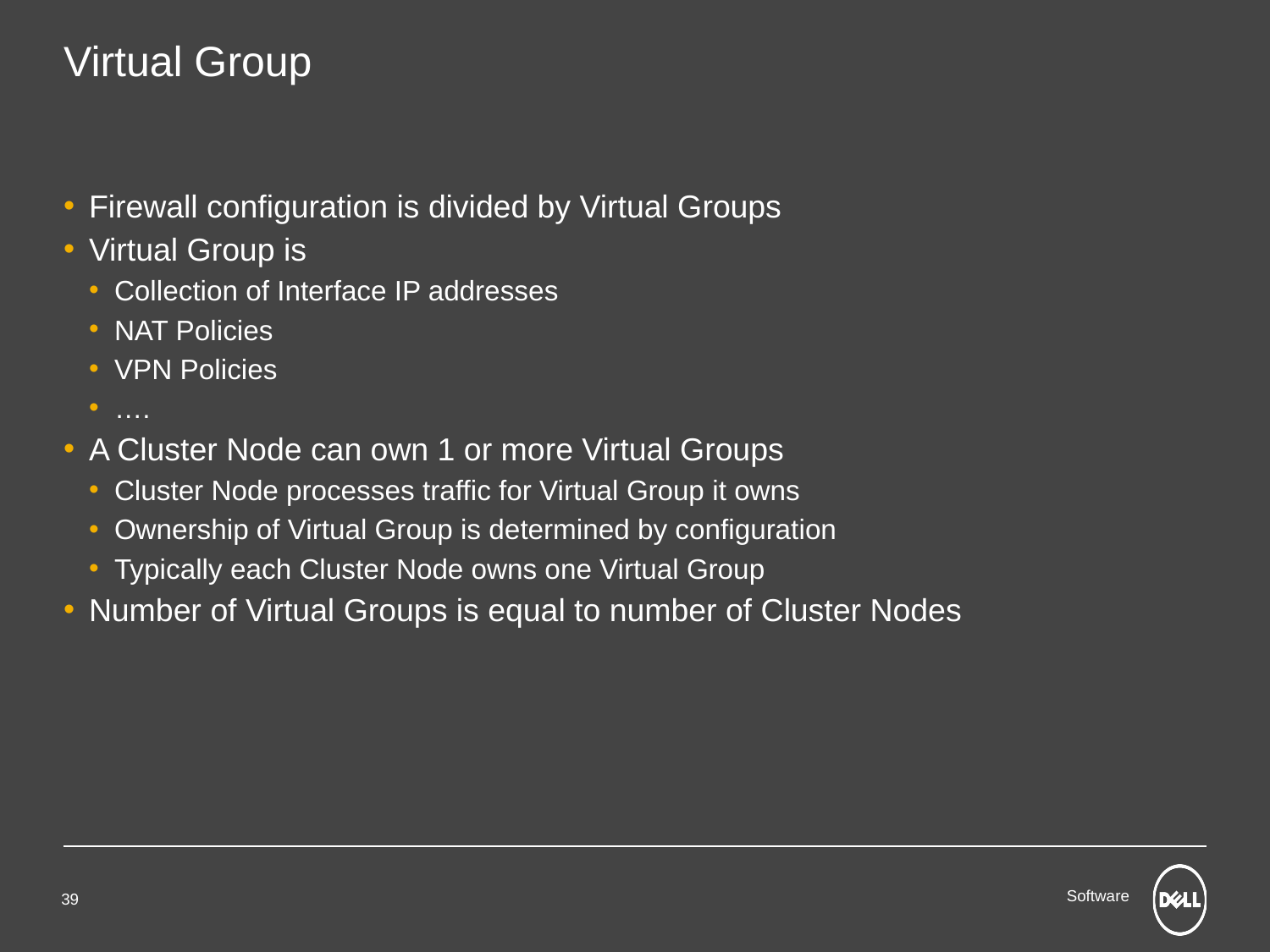

# Virtual Group
Firewall configuration is divided by Virtual Groups
Virtual Group is
Collection of Interface IP addresses
NAT Policies
VPN Policies
….
A Cluster Node can own 1 or more Virtual Groups
Cluster Node processes traffic for Virtual Group it owns
Ownership of Virtual Group is determined by configuration
Typically each Cluster Node owns one Virtual Group
Number of Virtual Groups is equal to number of Cluster Nodes